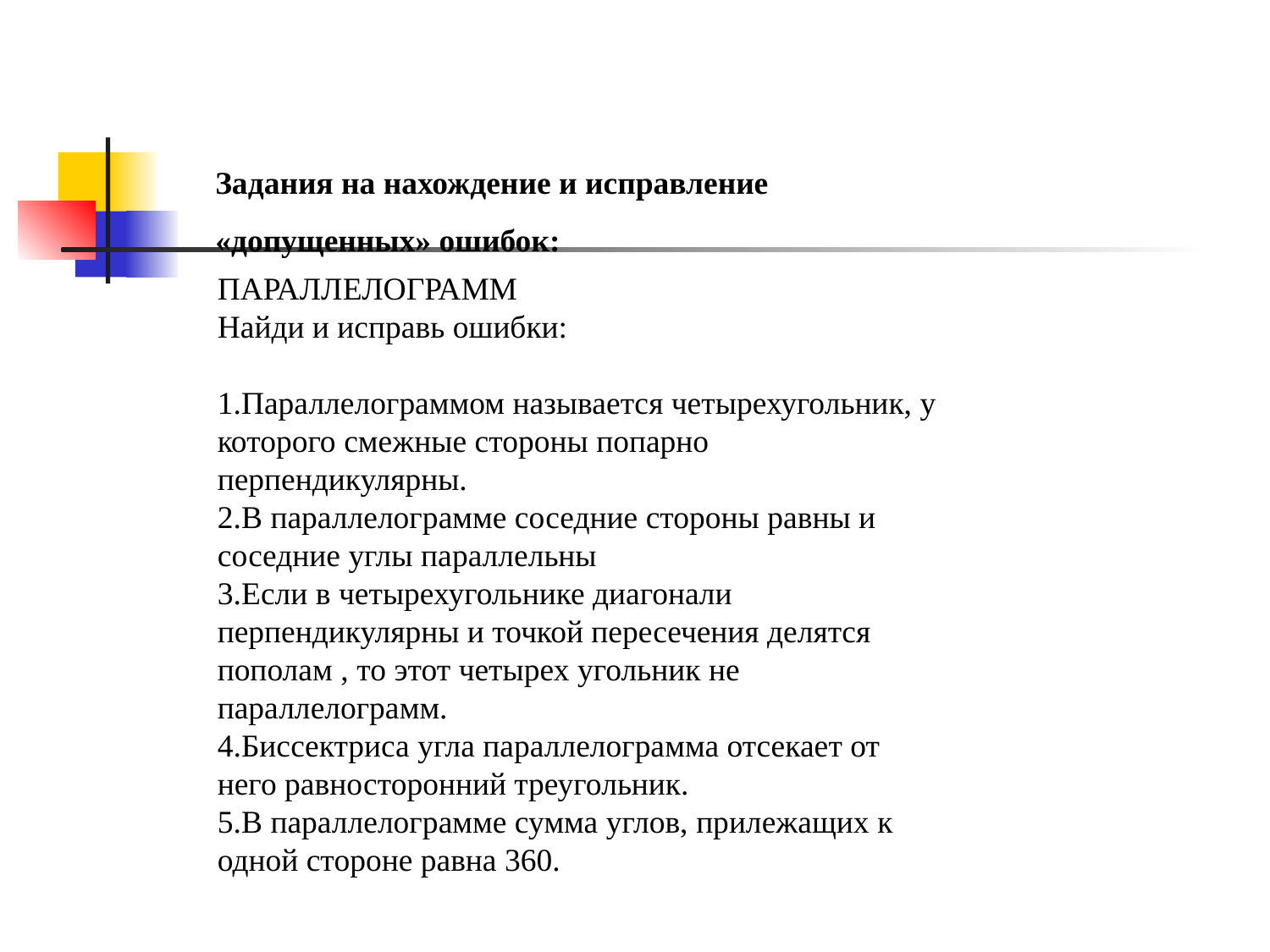

Задания на нахождение и исправление «допущенных» ошибок:

ПАРАЛЛЕЛОГРАММ
Найди и исправь ошибки:

1.Параллелограммом называется четырехугольник, у которого смежные стороны попарно перпендикулярны.
2.В параллелограмме соседние стороны равны и соседние углы параллельны
3.Если в четырехугольнике диагонали перпендикулярны и точкой пересечения делятся пополам , то этот четырех угольник не параллелограмм.
4.Биссектриса угла параллелограмма отсекает от него равносторонний треугольник.
5.В параллелограмме сумма углов, прилежащих к одной стороне равна 360.